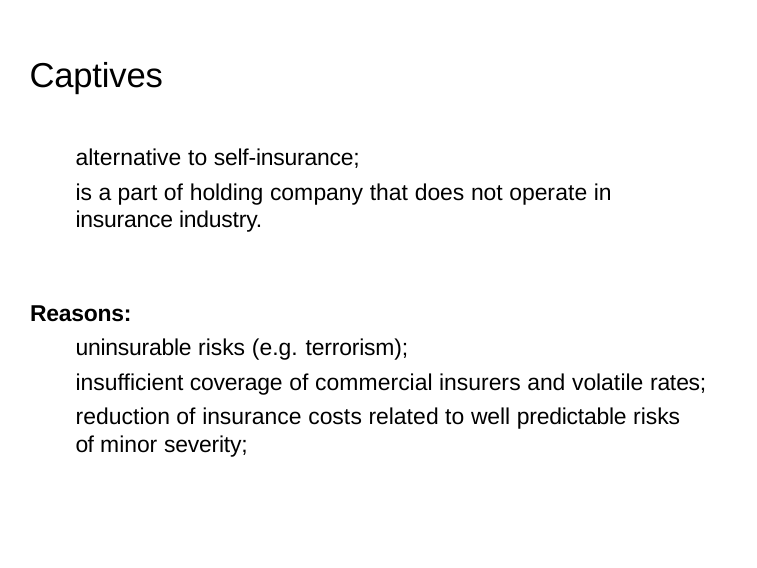

# Captives
alternative to self-insurance;
is a part of holding company that does not operate in insurance industry.

Reasons:
uninsurable risks (e.g. terrorism);
insufficient coverage of commercial insurers and volatile rates;
reduction of insurance costs related to well predictable risks of minor severity;